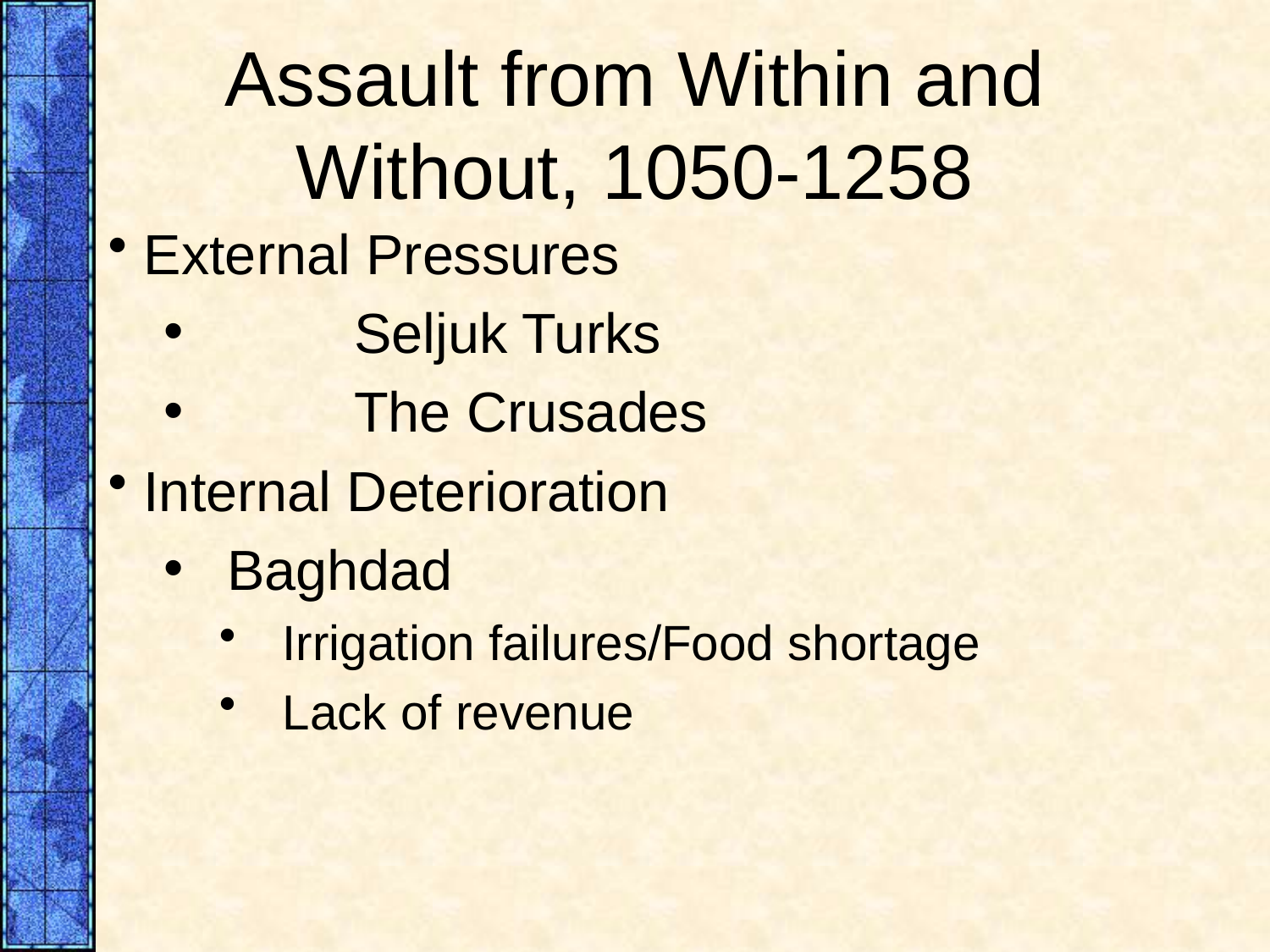

# Assault from Within and Without, 1050-1258
 External Pressures
	Seljuk Turks
	The Crusades
 Internal Deterioration
Baghdad
Irrigation failures/Food shortage
Lack of revenue